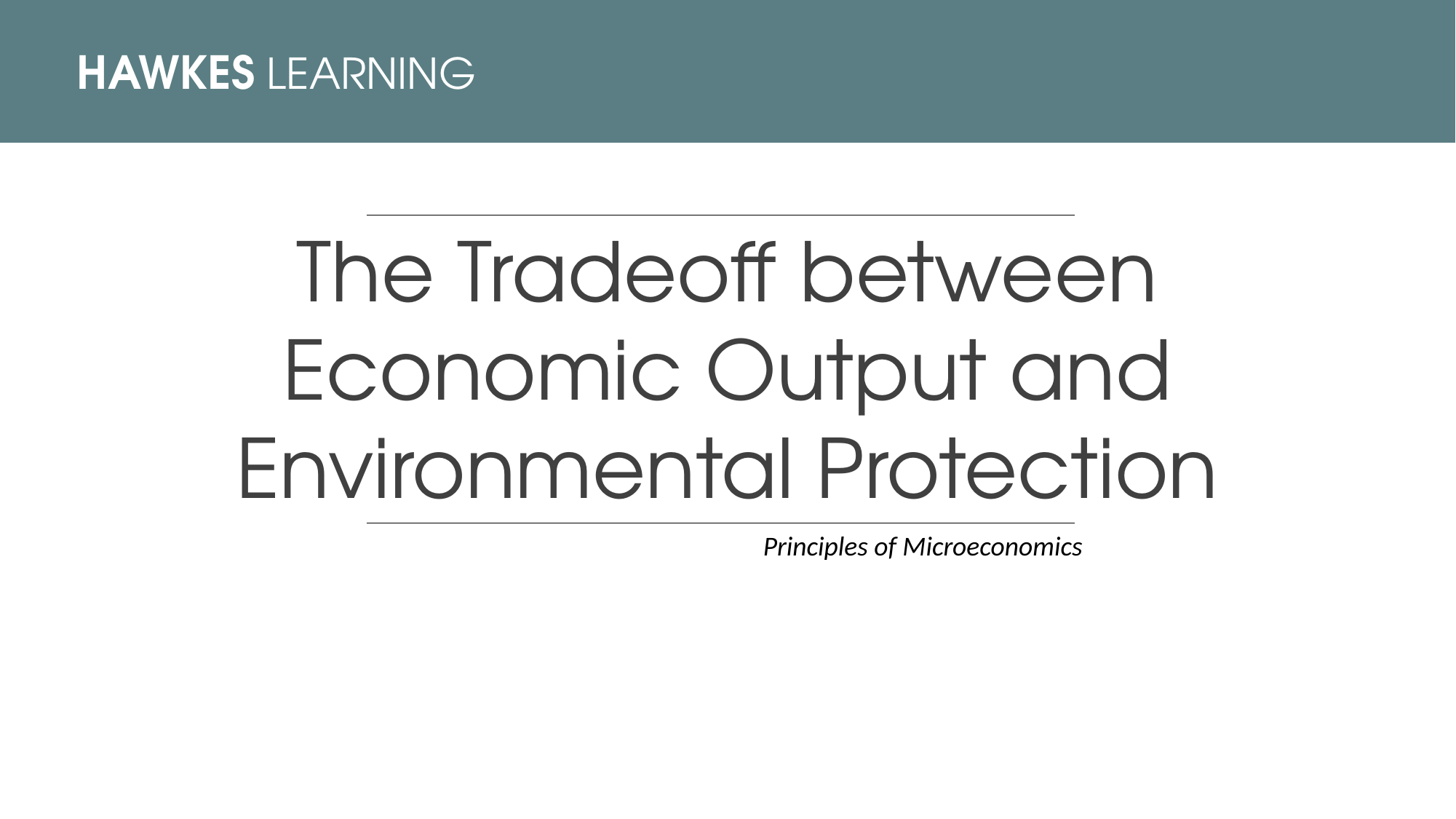

HAWKES LEARNING
The Tradeoff between Economic Output and Environmental Protection
Principles of Microeconomics